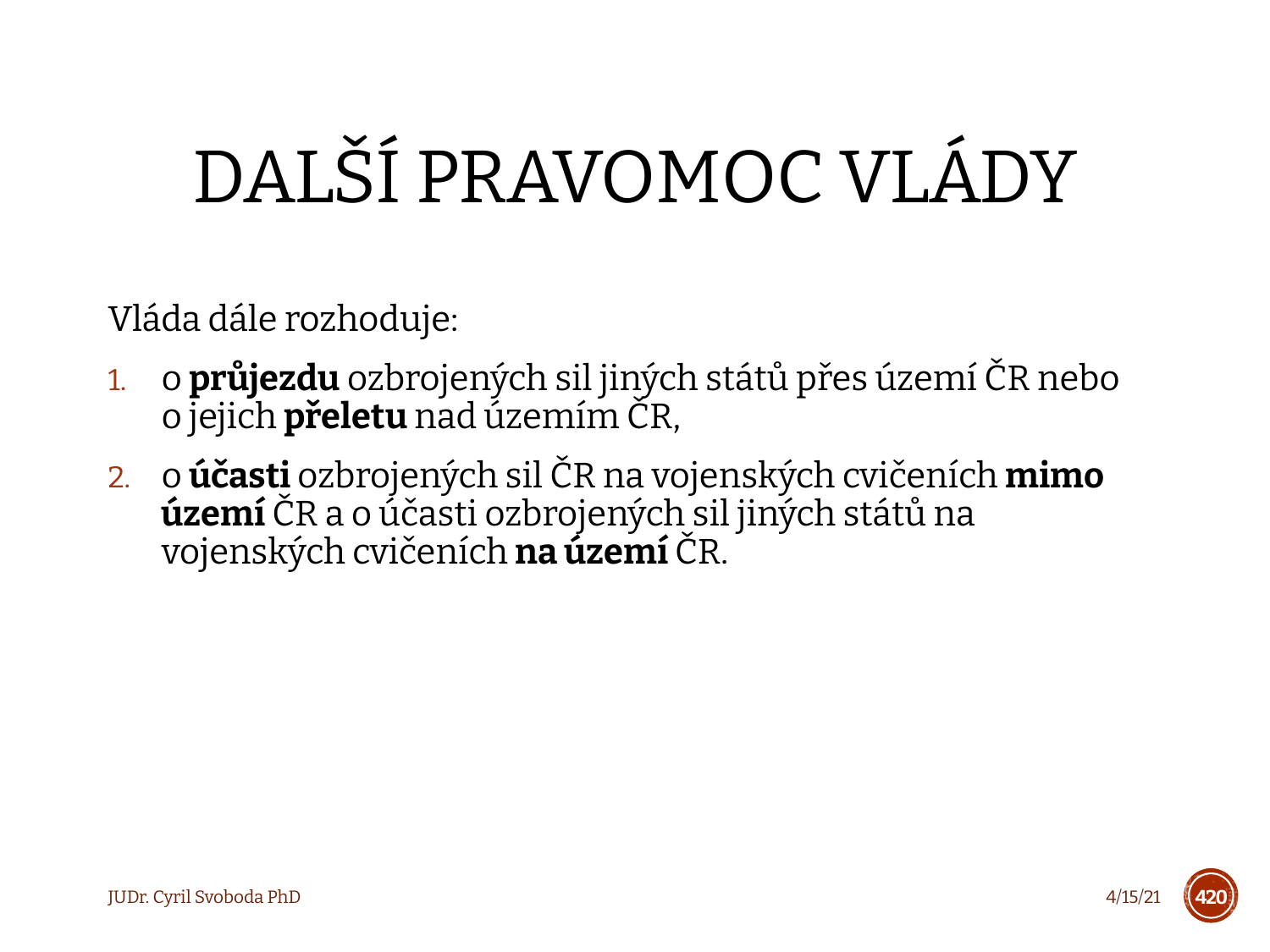

# Další pravomoc vlády
Vláda dále rozhoduje:
o průjezdu ozbrojených sil jiných států přes území ČR nebo o jejich přeletu nad územím ČR,
o účasti ozbrojených sil ČR na vojenských cvičeních mimo území ČR a o účasti ozbrojených sil jiných států na vojenských cvičeních na území ČR.
JUDr. Cyril Svoboda PhD
4/15/21
420